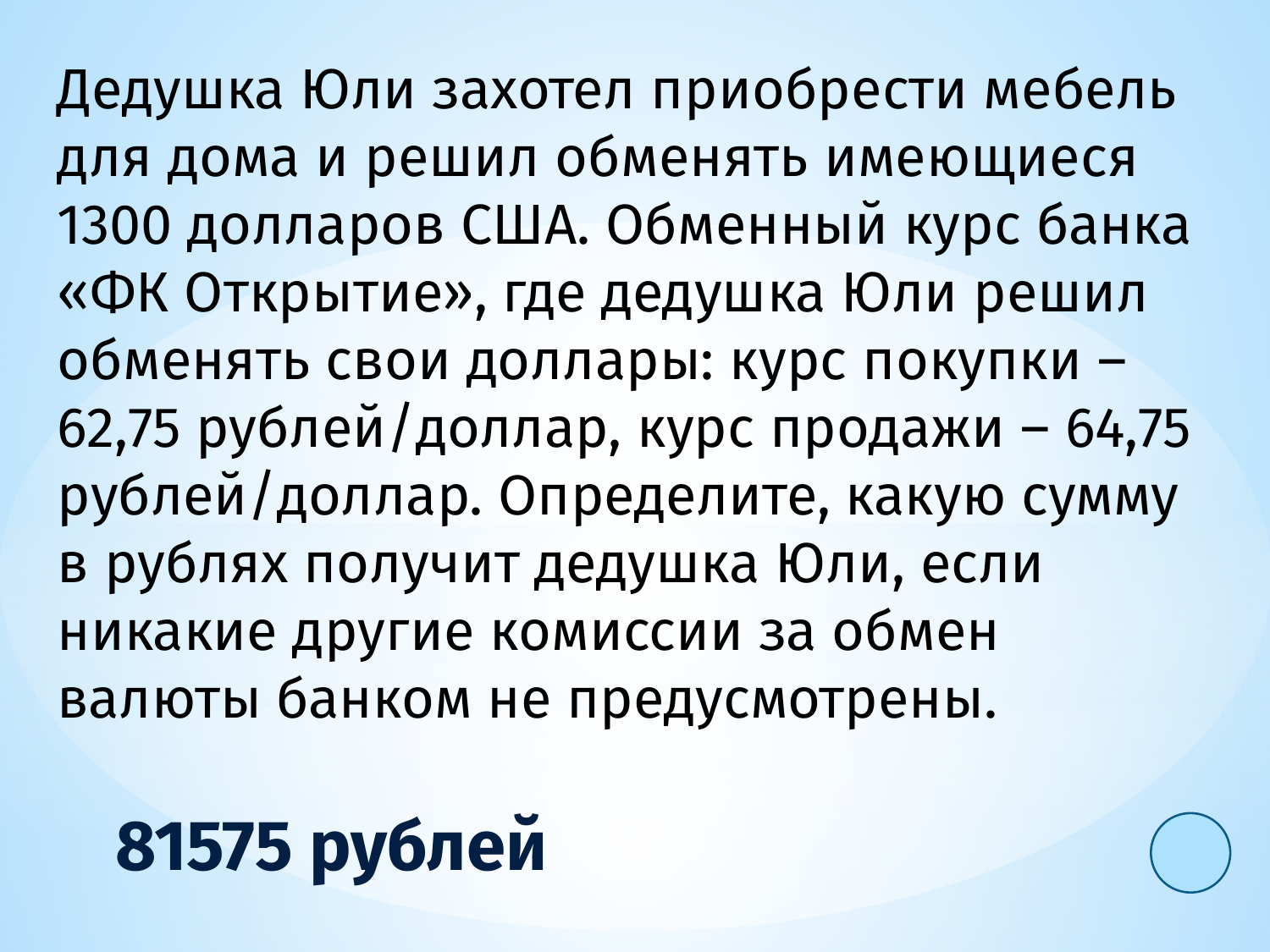

Дедушка Юли захотел приобрести мебель для дома и решил обменять имеющиеся 1300 долларов США. Обменный курс банка «ФК Открытие», где дедушка Юли решил обменять свои доллары: курс покупки – 62,75 рублей/доллар, курс продажи – 64,75 рублей/доллар. Определите, какую сумму в рублях получит дедушка Юли, если никакие другие комиссии за обмен валюты банком не предусмотрены.
81575 рублей